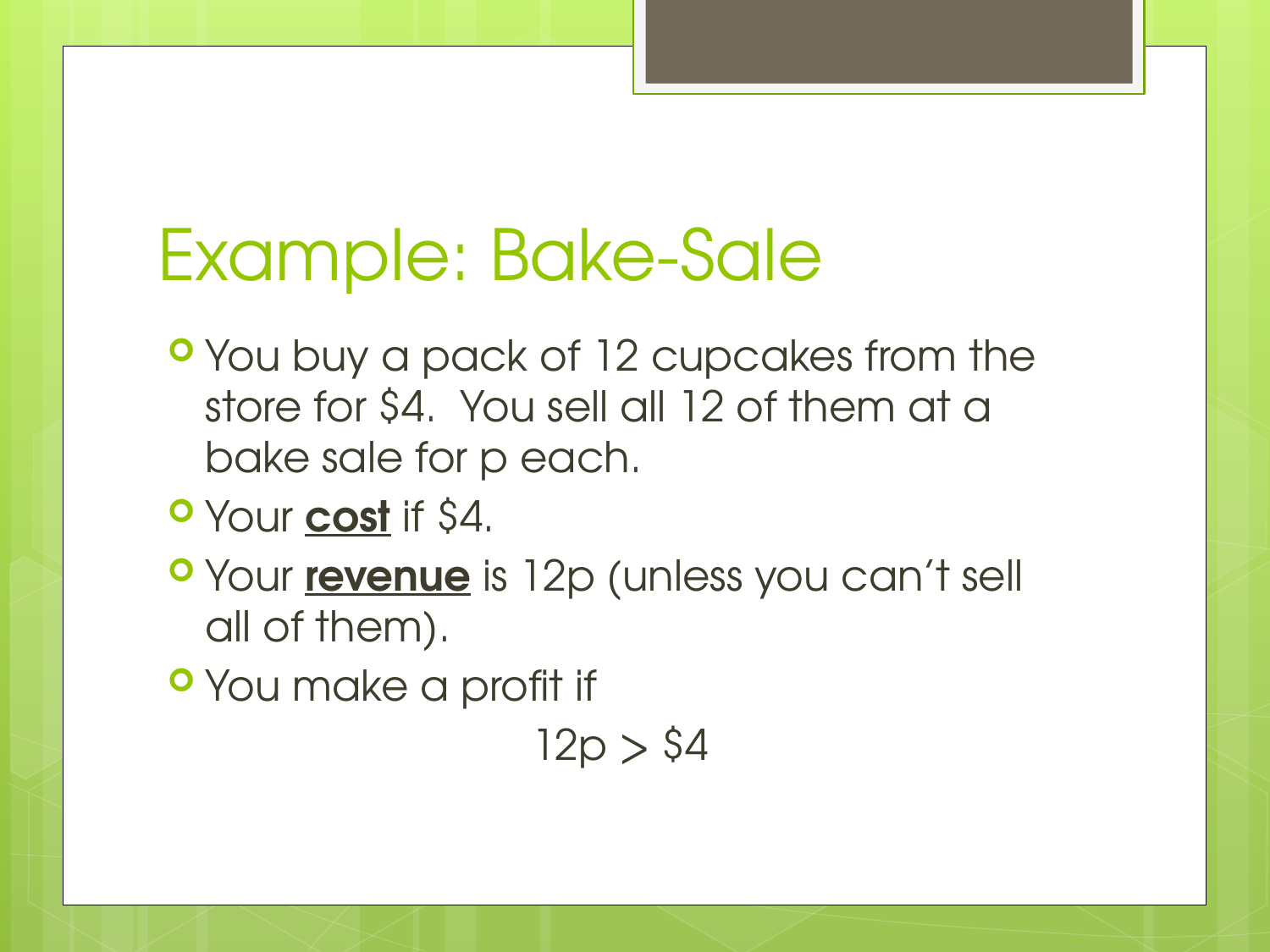

# Example: Bake-Sale
You buy a pack of 12 cupcakes from the store for $4.  You sell all 12 of them at a bake sale for p each.
Your cost if $4.
Your revenue is 12p (unless you can’t sell all of them).
You make a profit if
12p > $4